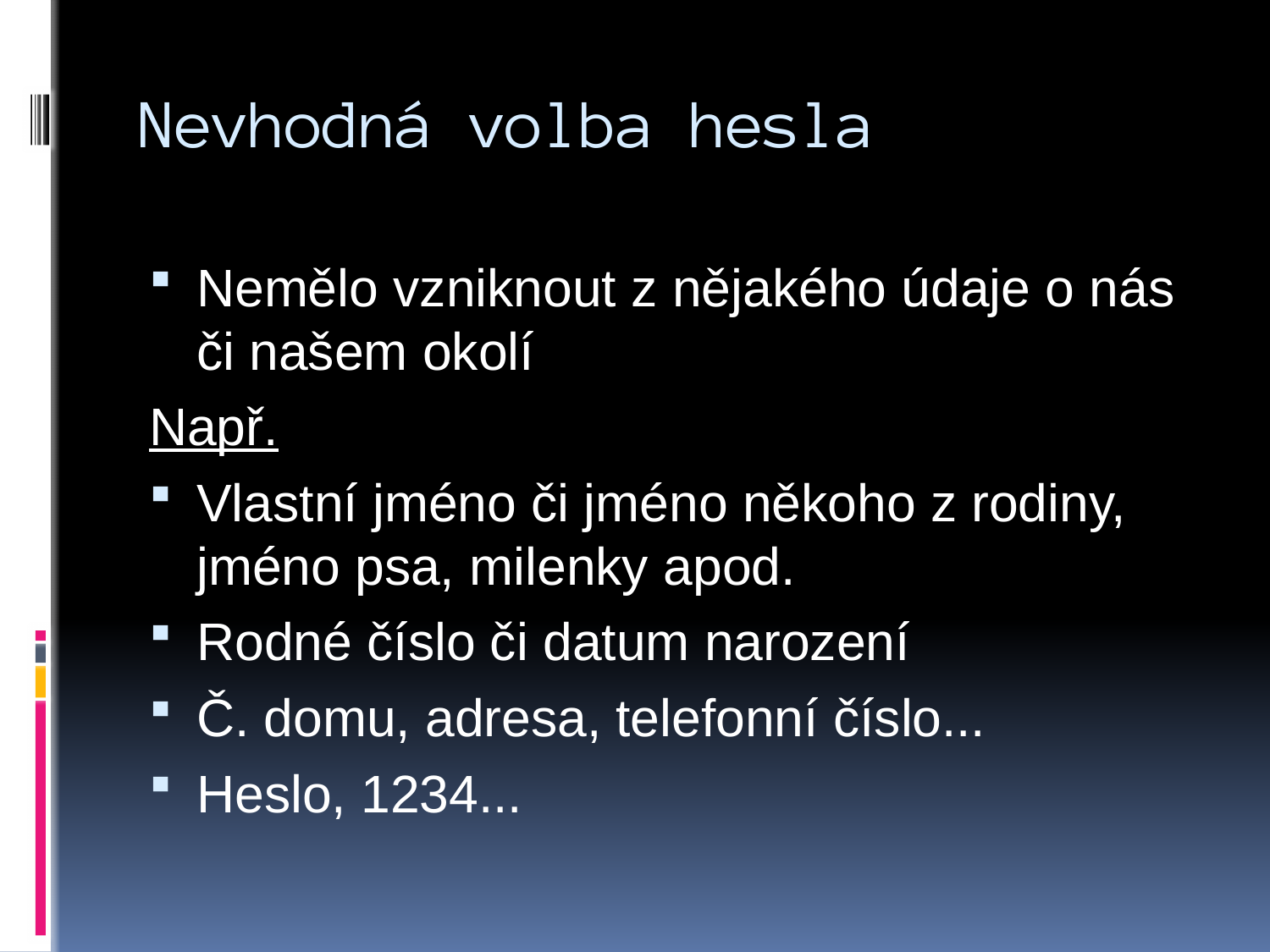

# Nevhodná volba hesla
Nemělo vzniknout z nějakého údaje o nás či našem okolí
Např.
Vlastní jméno či jméno někoho z rodiny, jméno psa, milenky apod.
Rodné číslo či datum narození
Č. domu, adresa, telefonní číslo...
Heslo, 1234...